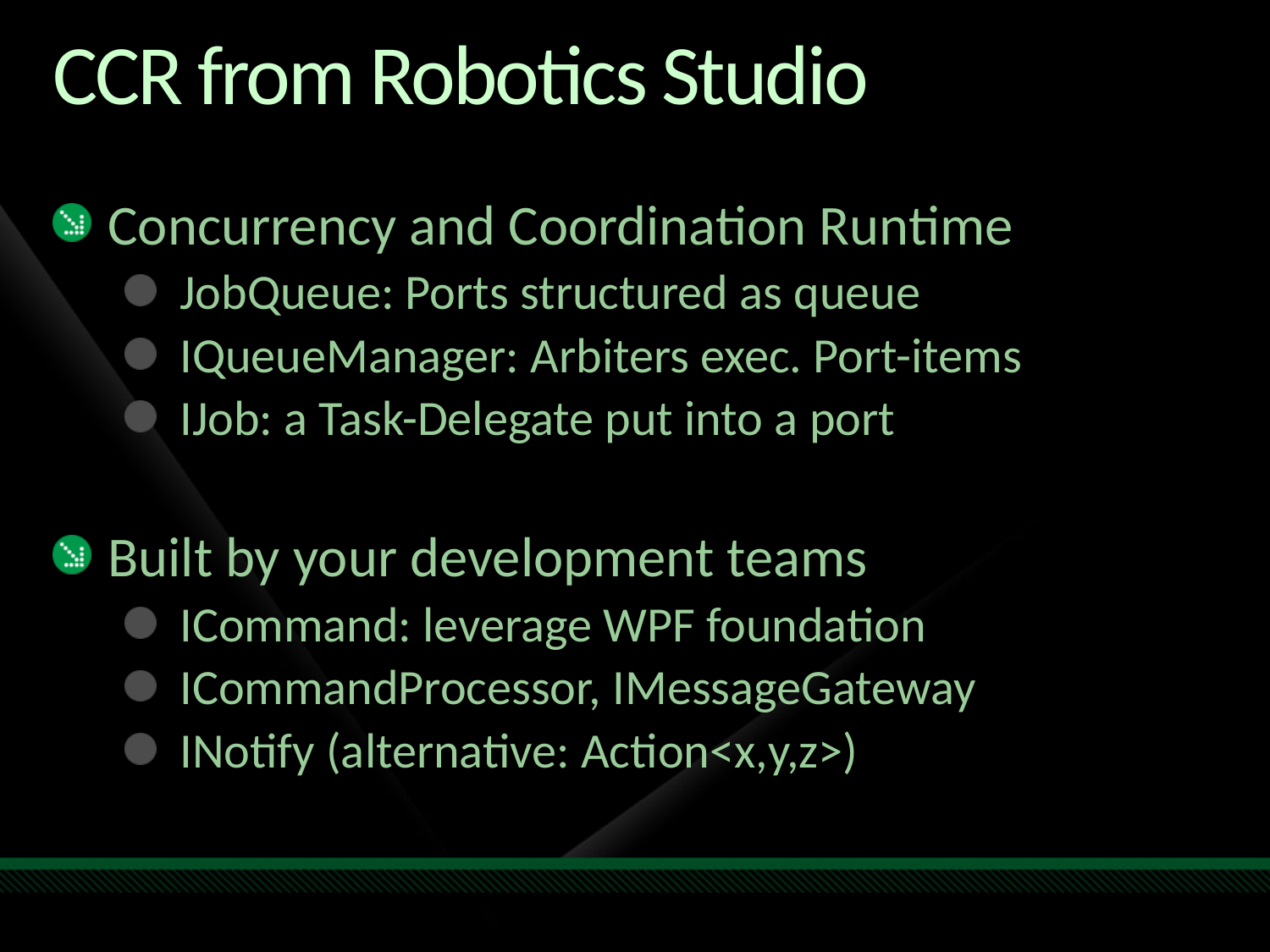

# CCR from Robotics Studio
Concurrency and Coordination Runtime
JobQueue: Ports structured as queue
IQueueManager: Arbiters exec. Port-items
IJob: a Task-Delegate put into a port

Built by your development teams
ICommand: leverage WPF foundation
ICommandProcessor, IMessageGateway
INotify (alternative: Action<x,y,z>)